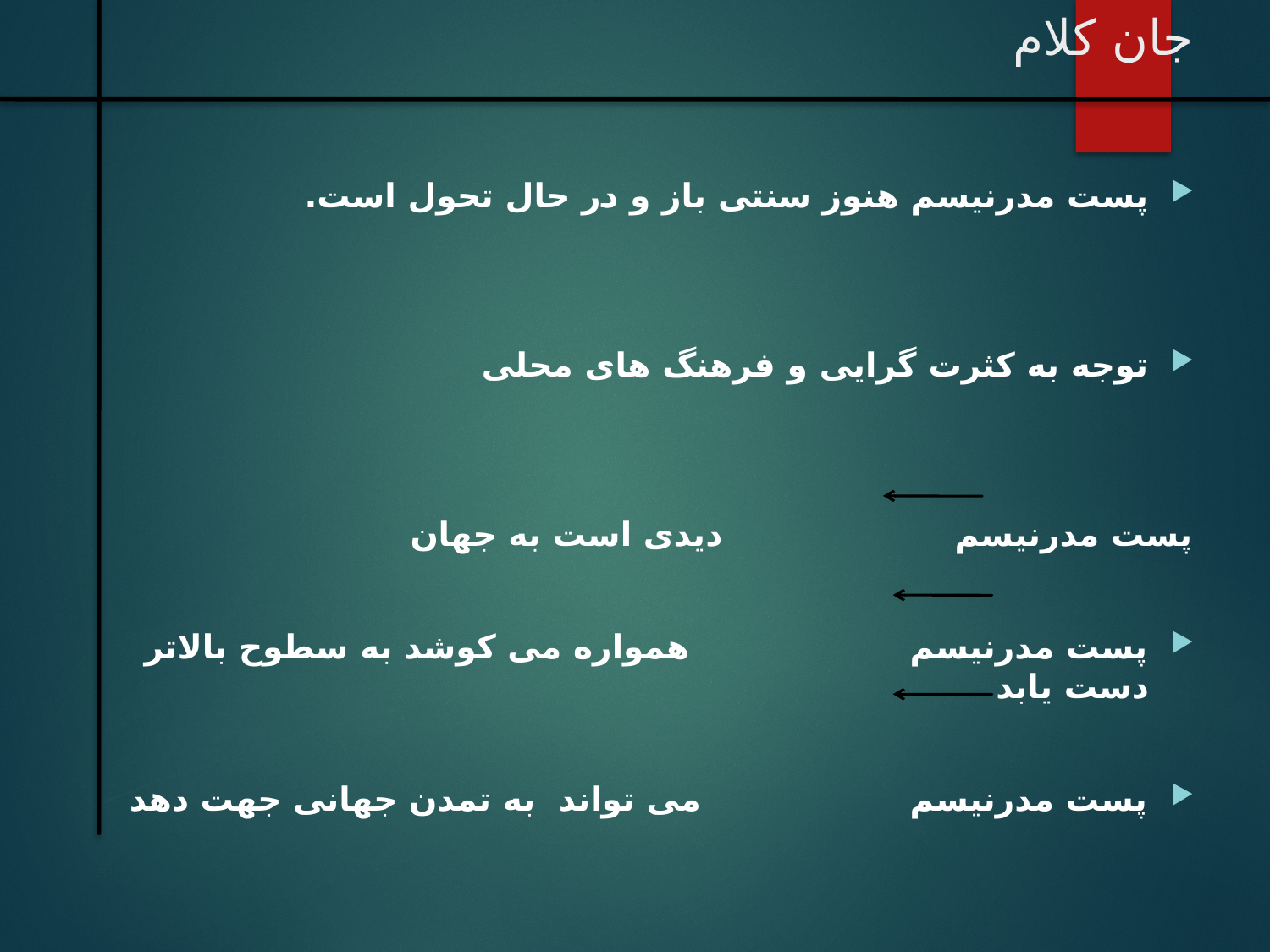

# جان کلام
پست مدرنیسم هنوز سنتی باز و در حال تحول است.

توجه به کثرت گرایی و فرهنگ های محلی

پست مدرنیسم                    دیدی است به جهان

پست مدرنیسم                   همواره می کوشد به سطوح بالاتر دست یابد

پست مدرنیسم                  می تواند  به تمدن جهانی جهت دهد